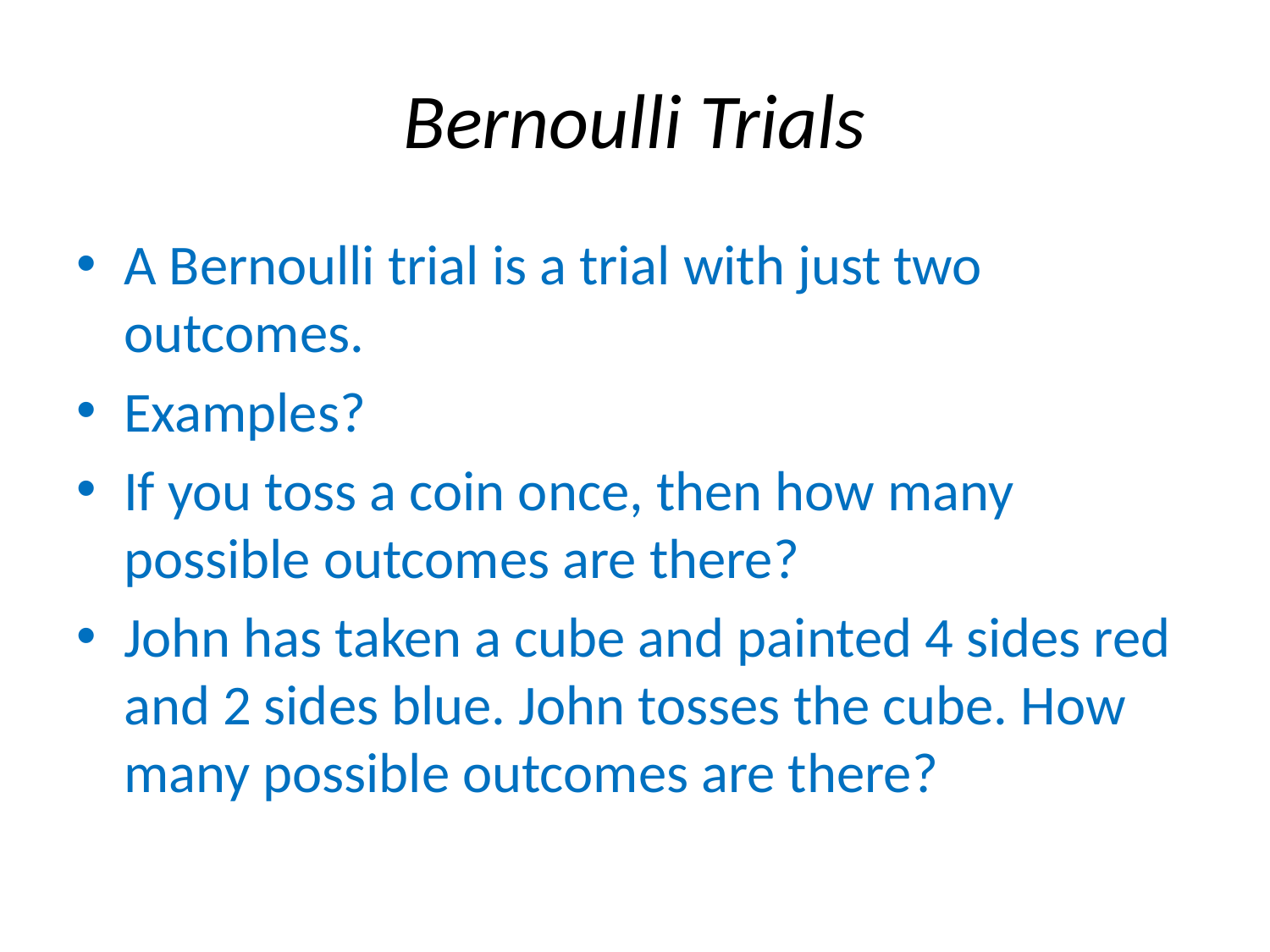

# Bernoulli Trials
A Bernoulli trial is a trial with just two outcomes.
Examples?
If you toss a coin once, then how many possible outcomes are there?
John has taken a cube and painted 4 sides red and 2 sides blue. John tosses the cube. How many possible outcomes are there?